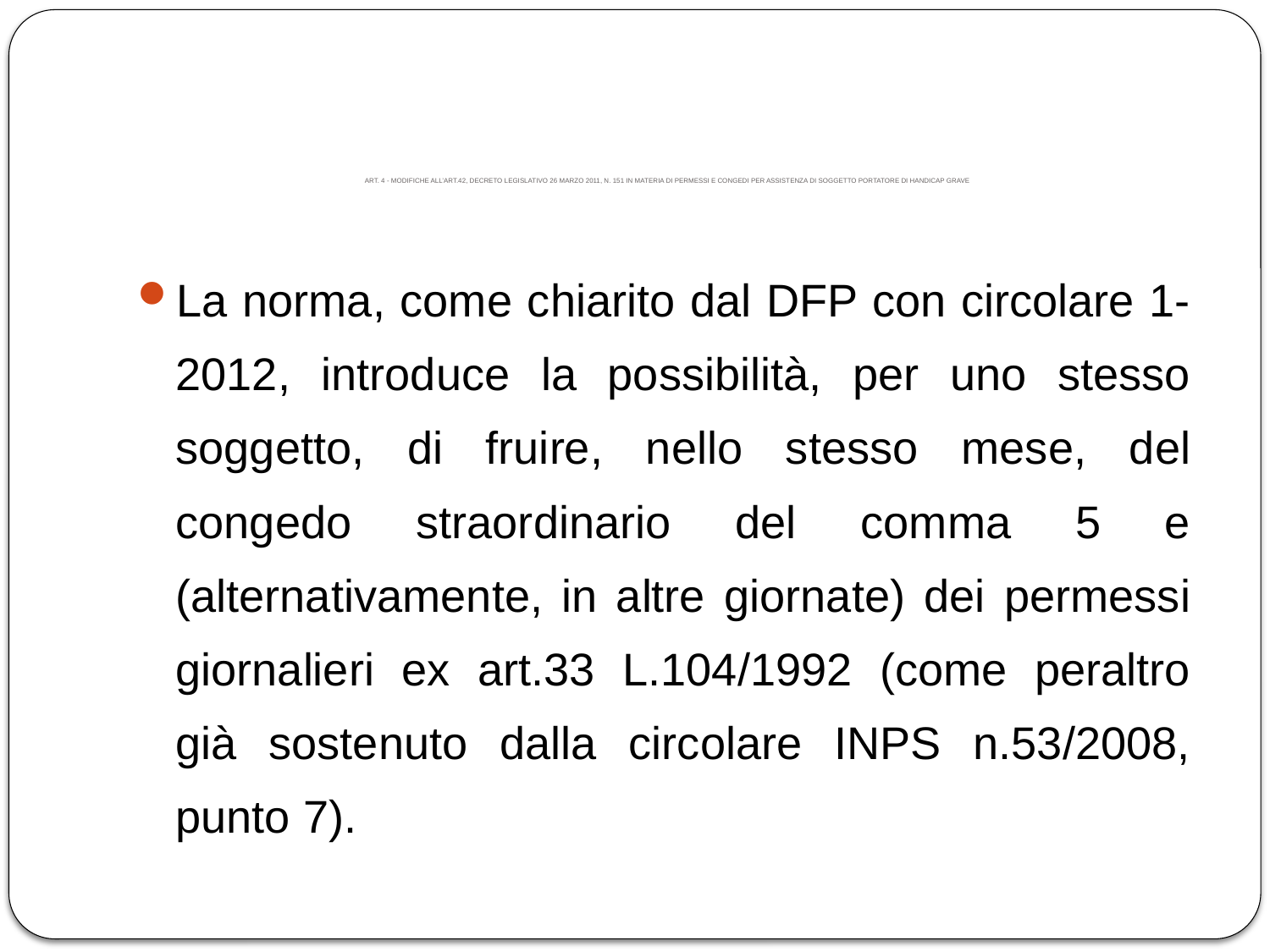

# Art. 4 - Modifiche all’art.42, decreto legislativo 26 marzo 2011, n. 151 in materia di permessi e congedi per assistenza di soggetto portatore di handicap grave
La norma, come chiarito dal DFP con circolare 1-2012, introduce la possibilità, per uno stesso soggetto, di fruire, nello stesso mese, del congedo straordinario del comma 5 e (alternativamente, in altre giornate) dei permessi giornalieri ex art.33 L.104/1992 (come peraltro già sostenuto dalla circolare INPS n.53/2008, punto 7).